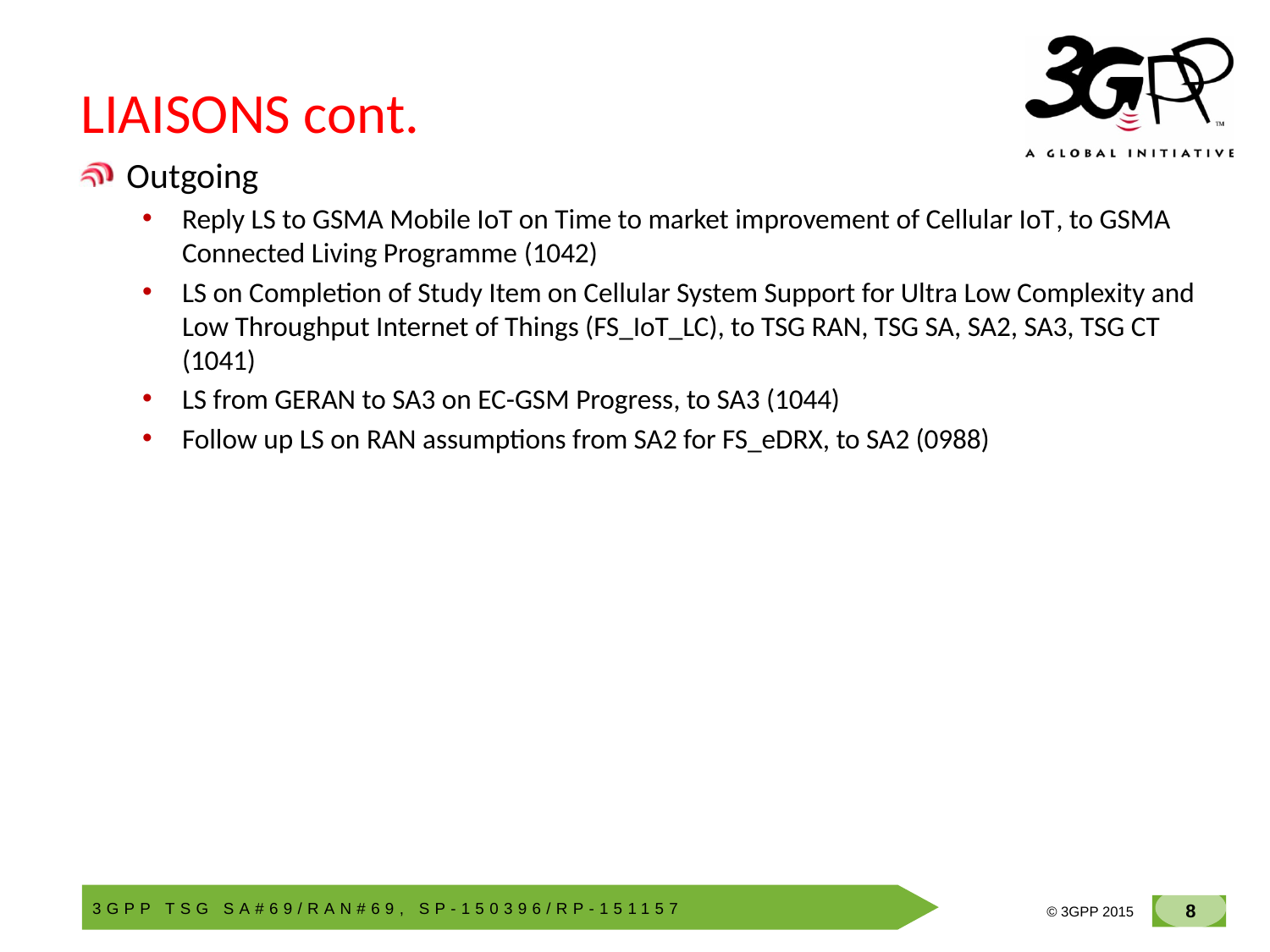

# LIAISONS cont.
Outgoing
Reply LS to GSMA Mobile IoT on Time to market improvement of Cellular IoT, to GSMA Connected Living Programme (1042)
LS on Completion of Study Item on Cellular System Support for Ultra Low Complexity and Low Throughput Internet of Things (FS_IoT_LC), to TSG RAN, TSG SA, SA2, SA3, TSG CT (1041)
LS from GERAN to SA3 on EC-GSM Progress, to SA3 (1044)
Follow up LS on RAN assumptions from SA2 for FS_eDRX, to SA2 (0988)